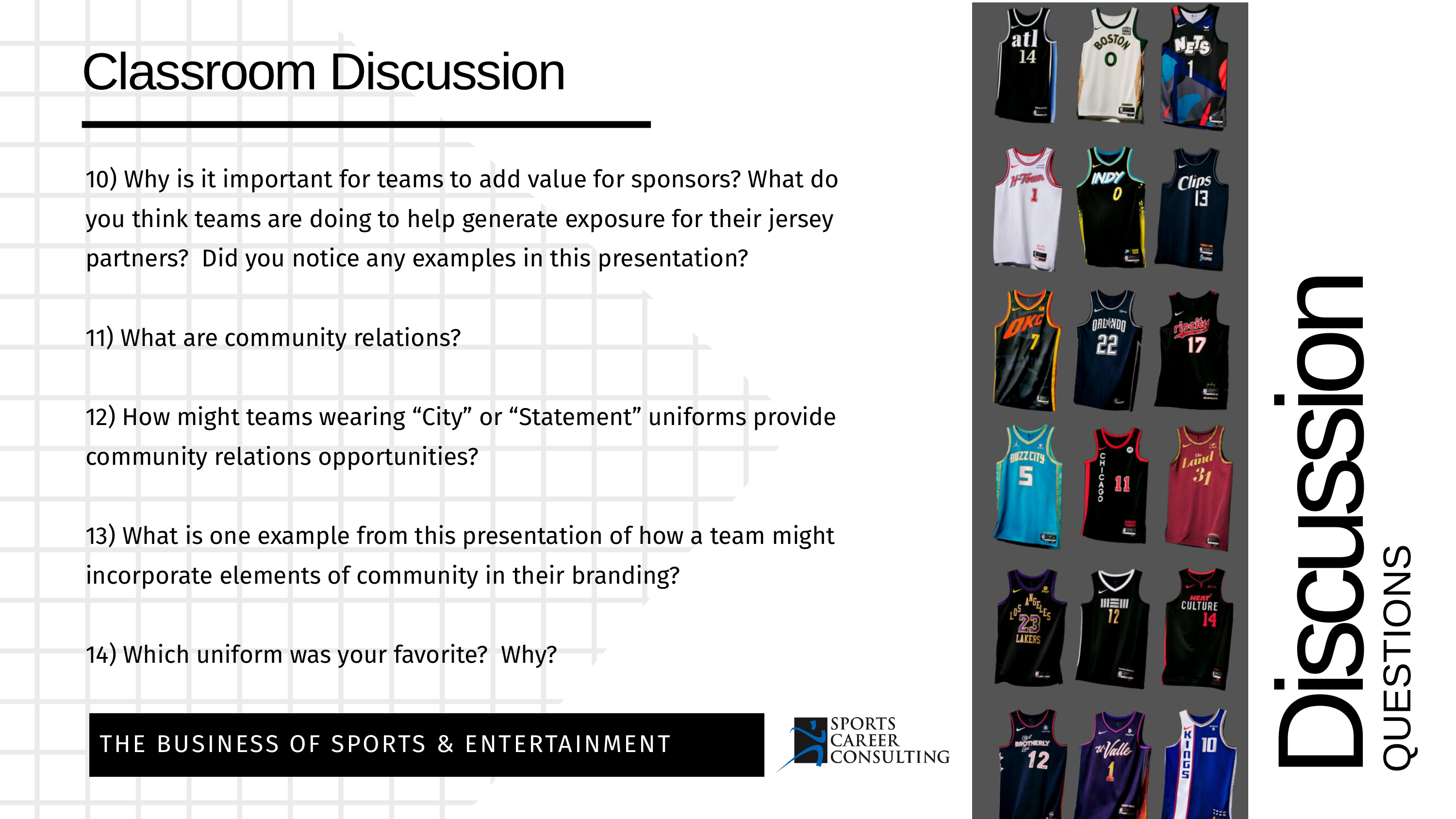

Classroom Discussion

10) Why is it important for teams to add value for sponsors? What do you think teams are doing to help generate exposure for their jersey partners?  Did you notice any examples in this presentation?

11) What are community relations?

12) How might teams wearing “City” or “Statement” uniforms provide community relations opportunities?

13) What is one example from this presentation of how a team might incorporate elements of community in their branding?

14) Which uniform was your favorite?  Why?
Discussion

QUESTIONS

THE BUSINESS OF SPORTS & ENTERTAINMENT